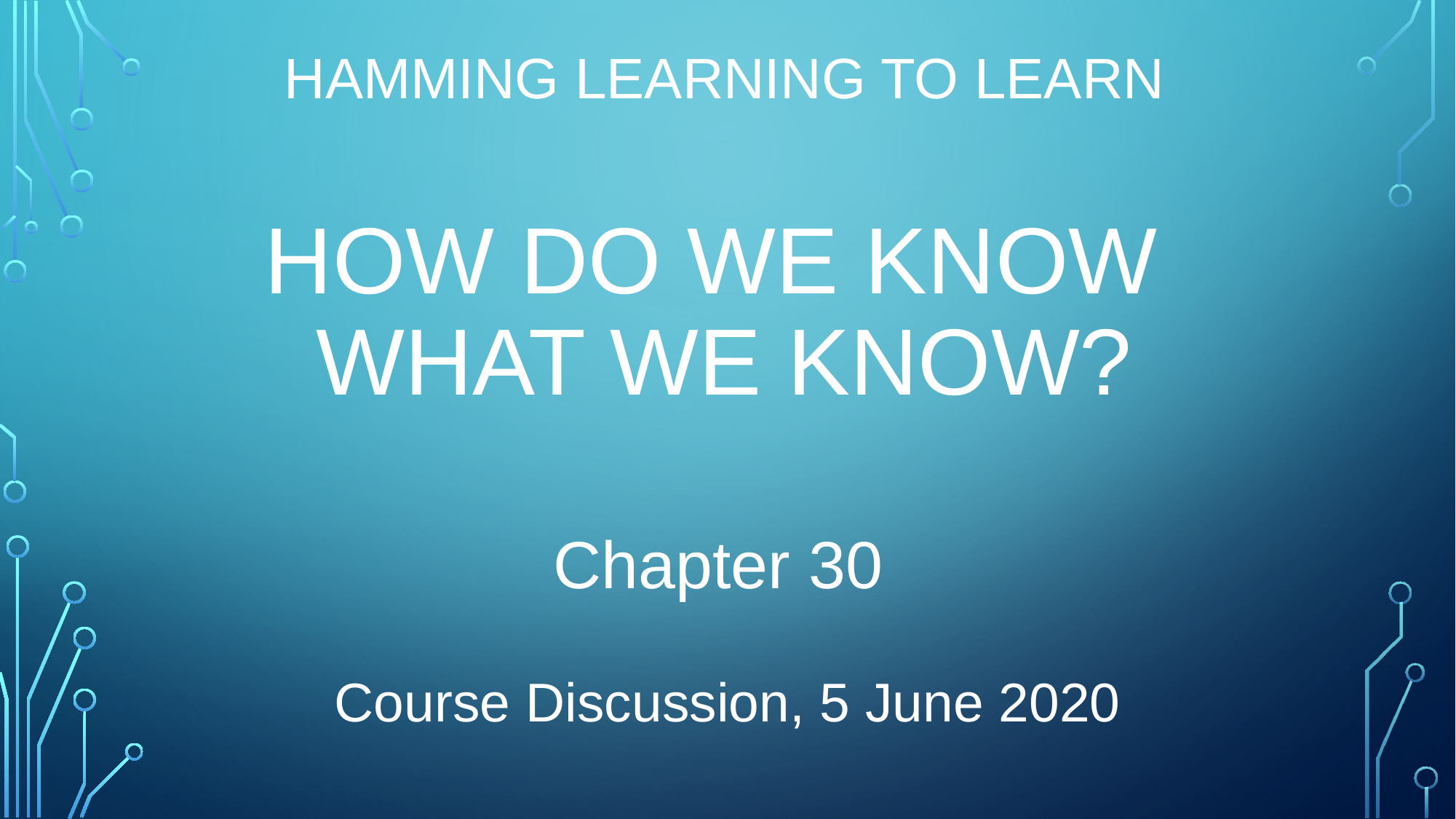

# Hamming Learning to Learn How Do We Know What We Know?
Chapter 30

Course Discussion, 5 June 2020